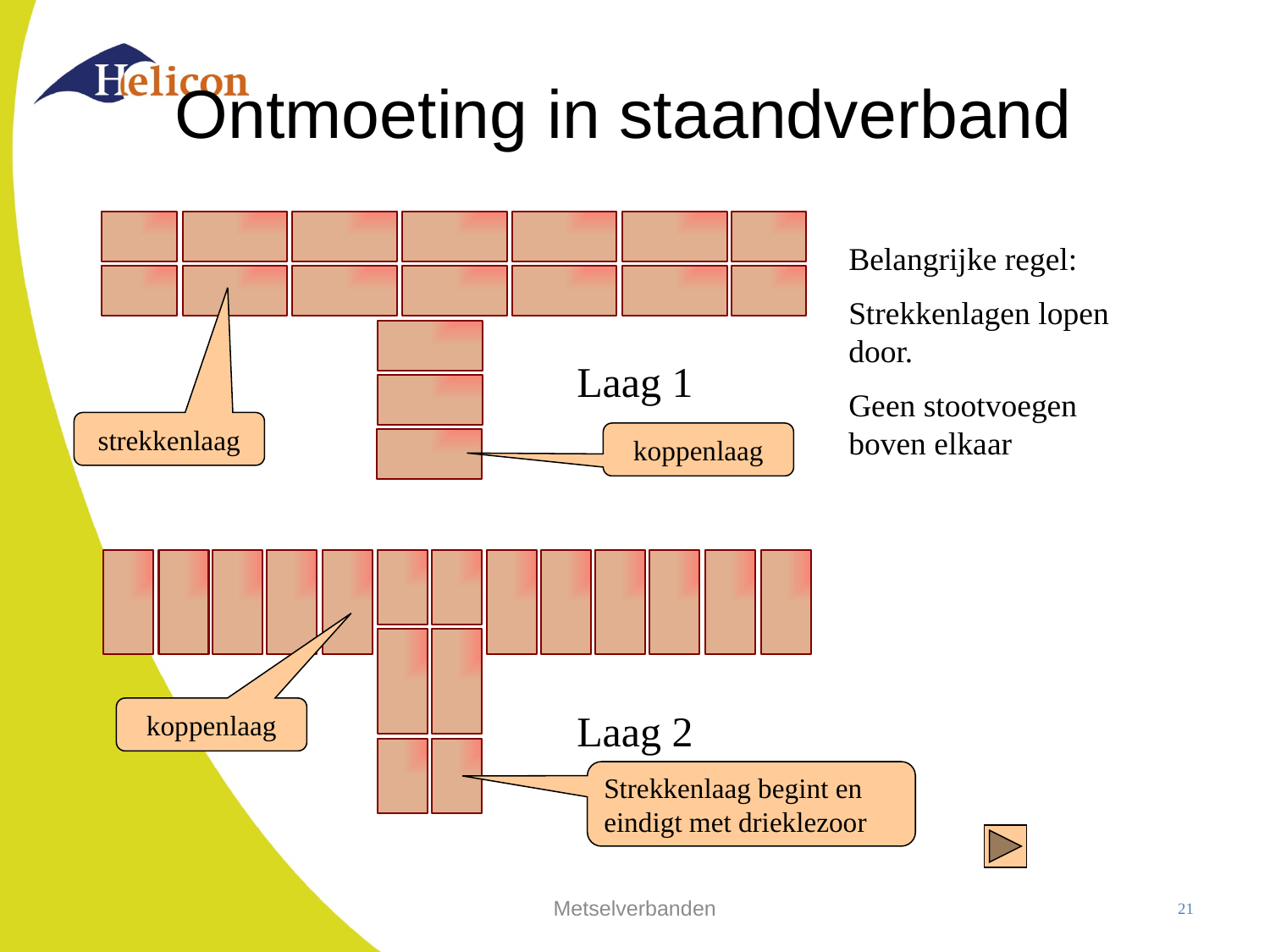

# Ontmoeting in staandverband

Belangrijke regel:
Strekkenlagen lopen door.
Geen stootvoegen boven elkaar
Laag 1
strekkenlaag
koppenlaag

koppenlaag
Laag 2
Strekkenlaag begint en eindigt met drieklezoor

Metselverbanden
21